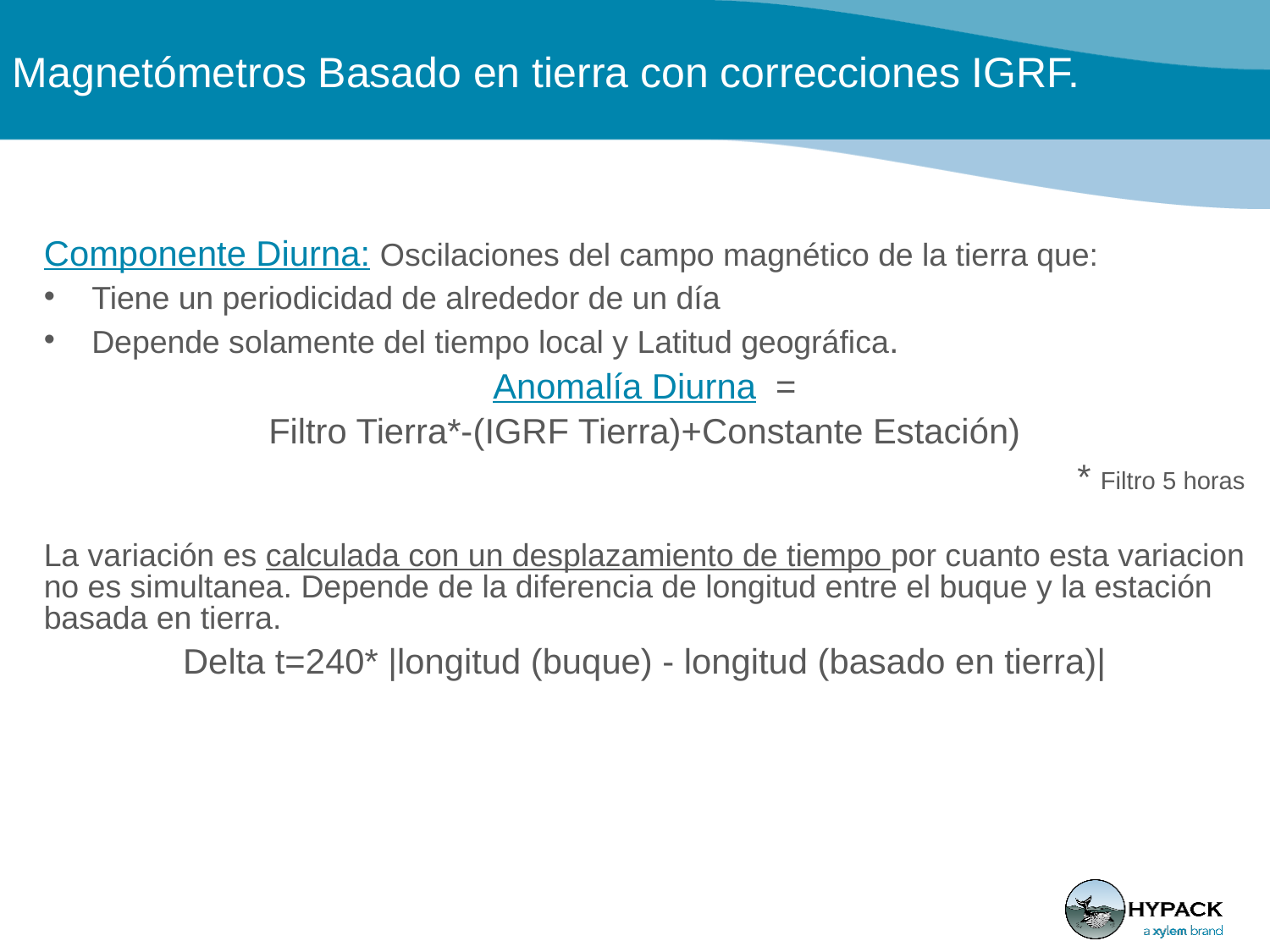

Magnetómetros Basado en tierra con correcciones IGRF.
Componente Diurna: Oscilaciones del campo magnético de la tierra que:
Tiene un periodicidad de alrededor de un día
Depende solamente del tiempo local y Latitud geográfica.
Anomalía Diurna  =
Filtro Tierra*-(IGRF Tierra)+Constante Estación)
* Filtro 5 horas

La variación es calculada con un desplazamiento de tiempo por cuanto esta variacion no es simultanea. Depende de la diferencia de longitud entre el buque y la estación basada en tierra.
Delta t=240* |longitud (buque) - longitud (basado en tierra)|